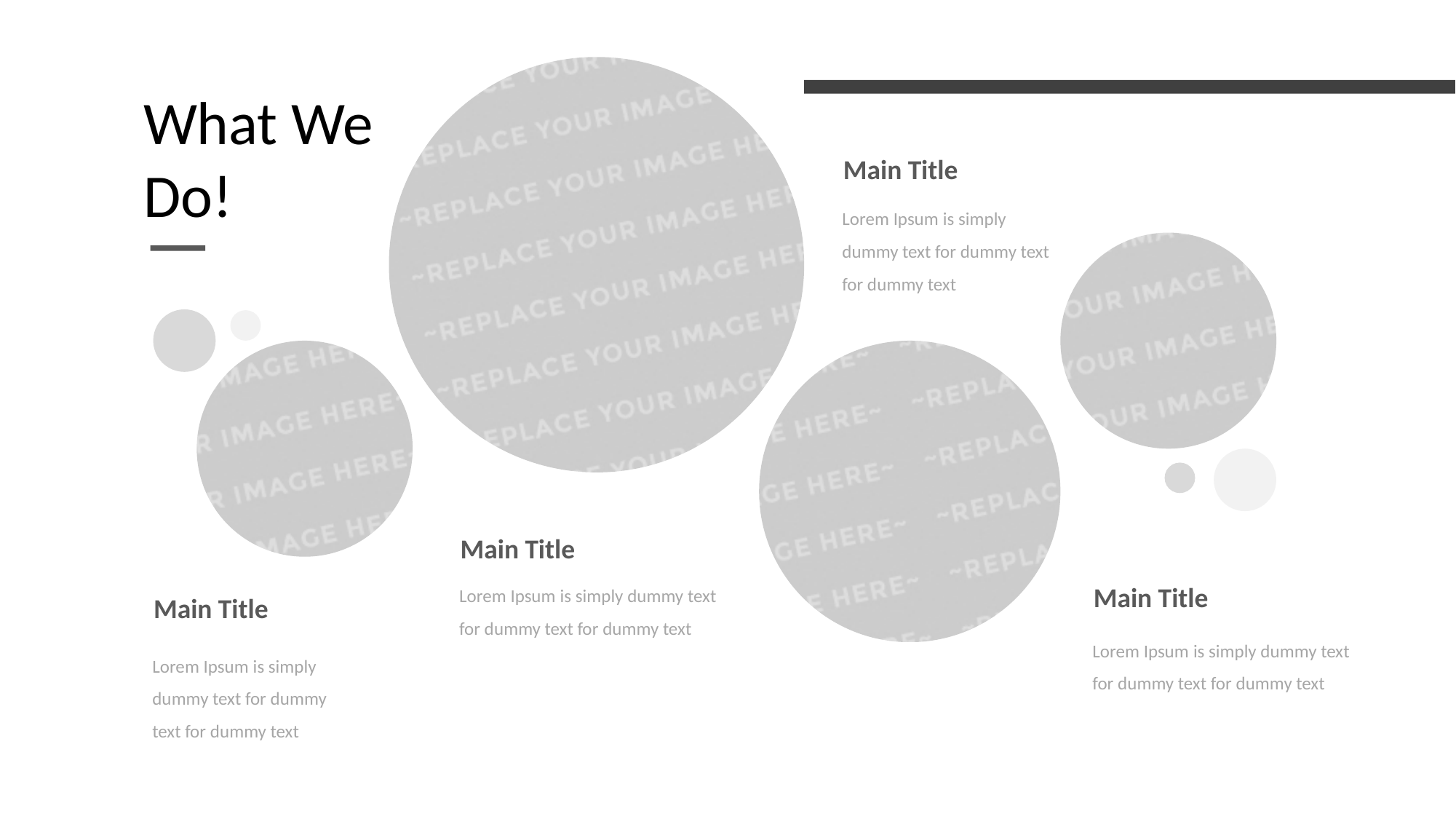

What We Do!

Main Title
Lorem Ipsum is simply dummy text for dummy text for dummy text

Main Title
Lorem Ipsum is simply dummy text for dummy text for dummy text
Main Title
Main Title
Lorem Ipsum is simply dummy text for dummy text for dummy text
Lorem Ipsum is simply dummy text for dummy text for dummy text